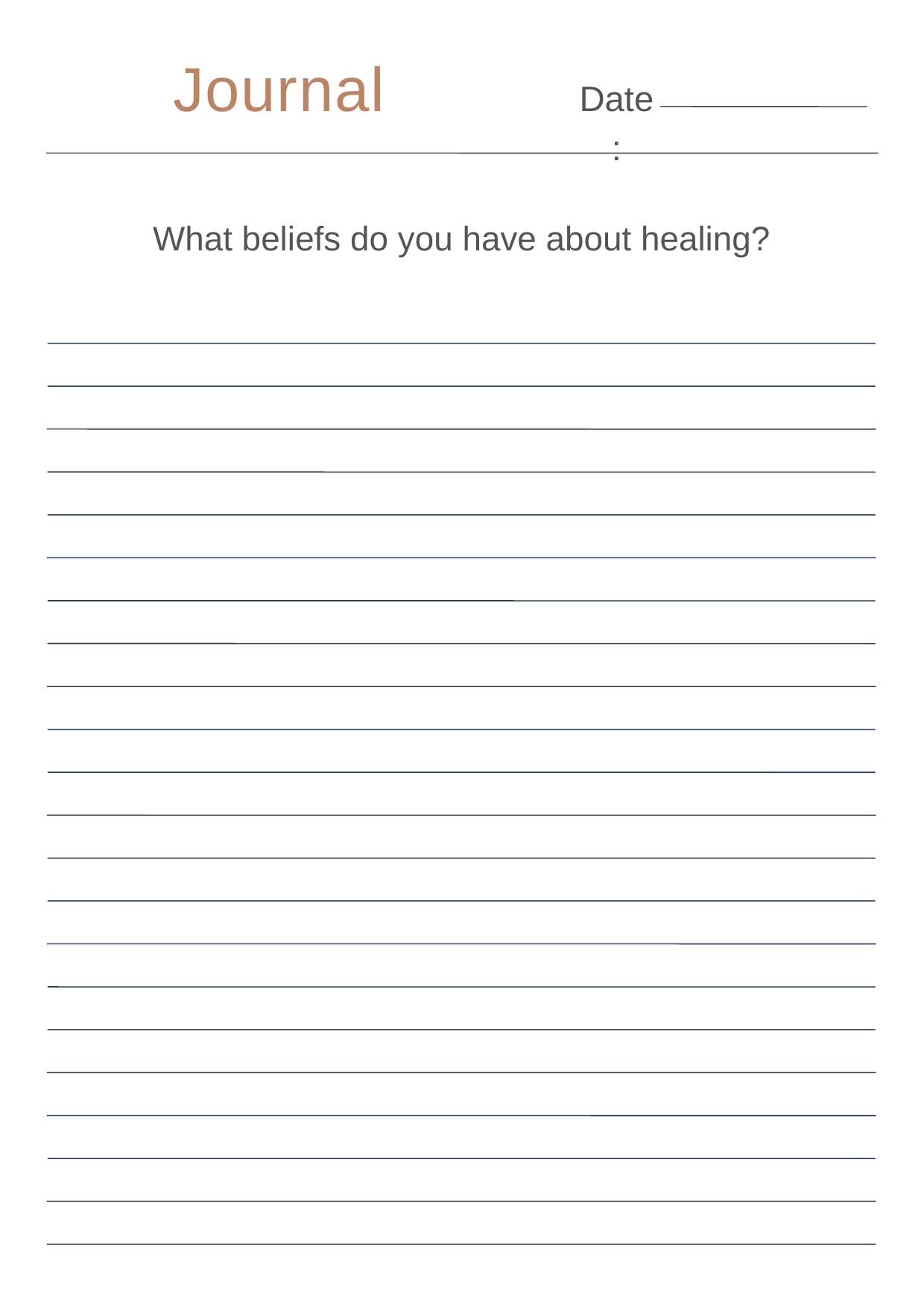

Journal
Date:

What beliefs do you have about healing?